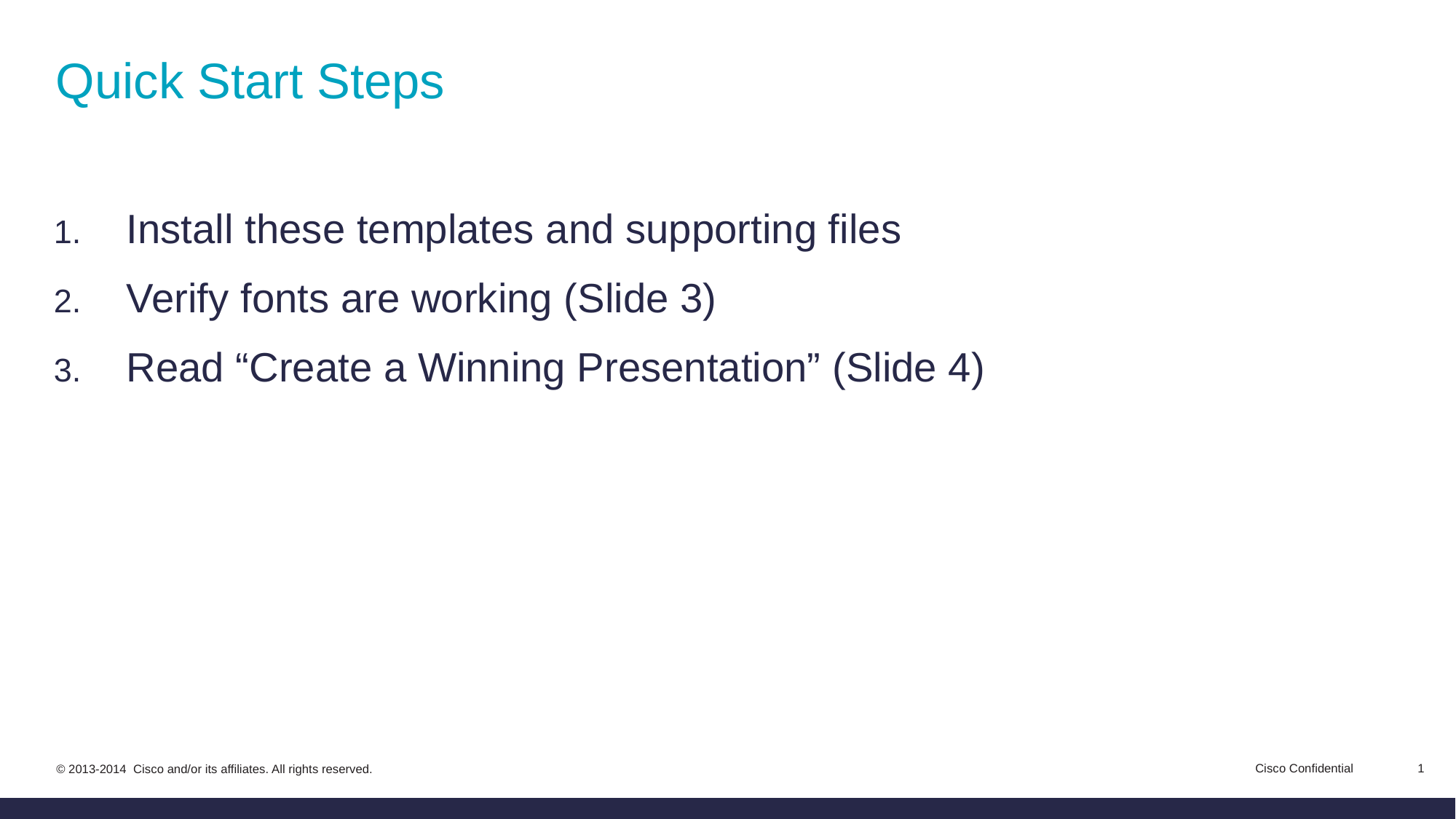

# Quick Start Steps
Install these templates and supporting files
Verify fonts are working (Slide 3)
Read “Create a Winning Presentation” (Slide 4)